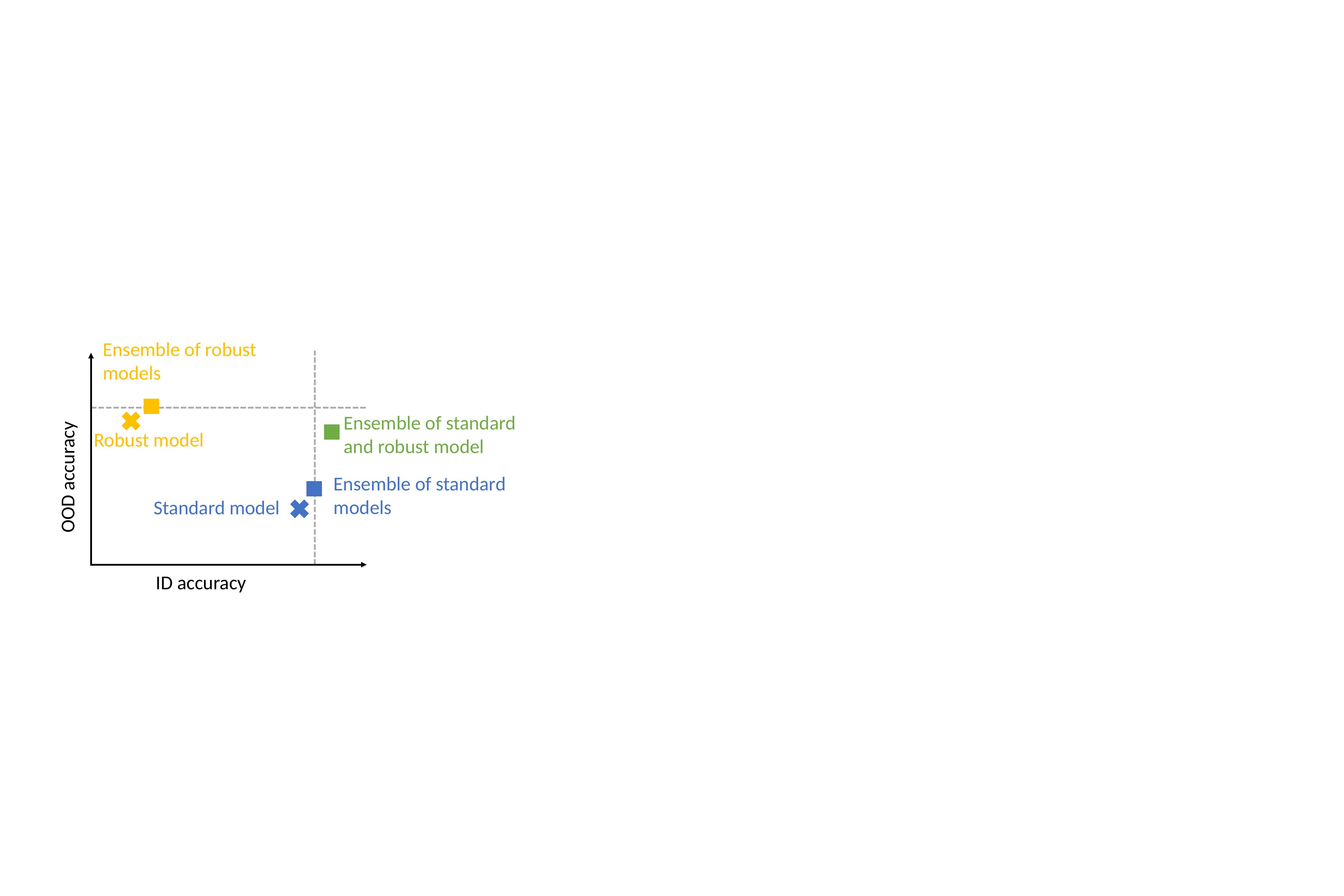

#
Ensemble of robust models

OOD accuracy

Ensemble of standard and robust model

Robust model
Ensemble of standard models

Standard model

ID accuracy